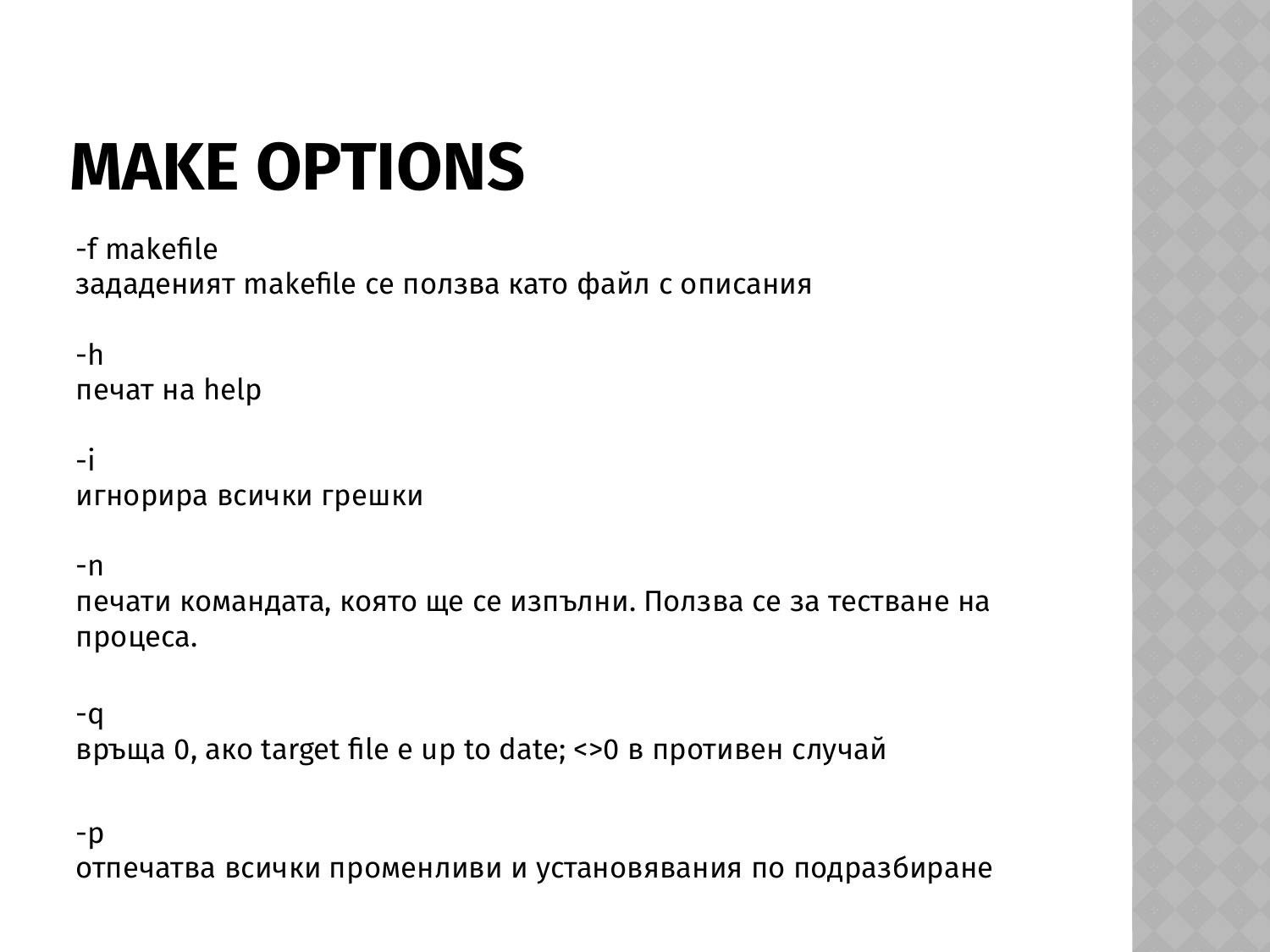

# Make Options
-f makefile
зададеният makefile се ползва като файл с описания
-h
печат на help
-i
игнорира всички грешки
-n
печати командата, която ще се изпълни. Ползва се за тестване на процеса.
-q
връща 0, ако target file е up to date; <>0 в противен случай

-p
отпечатва всички променливи и установявания по подразбиране